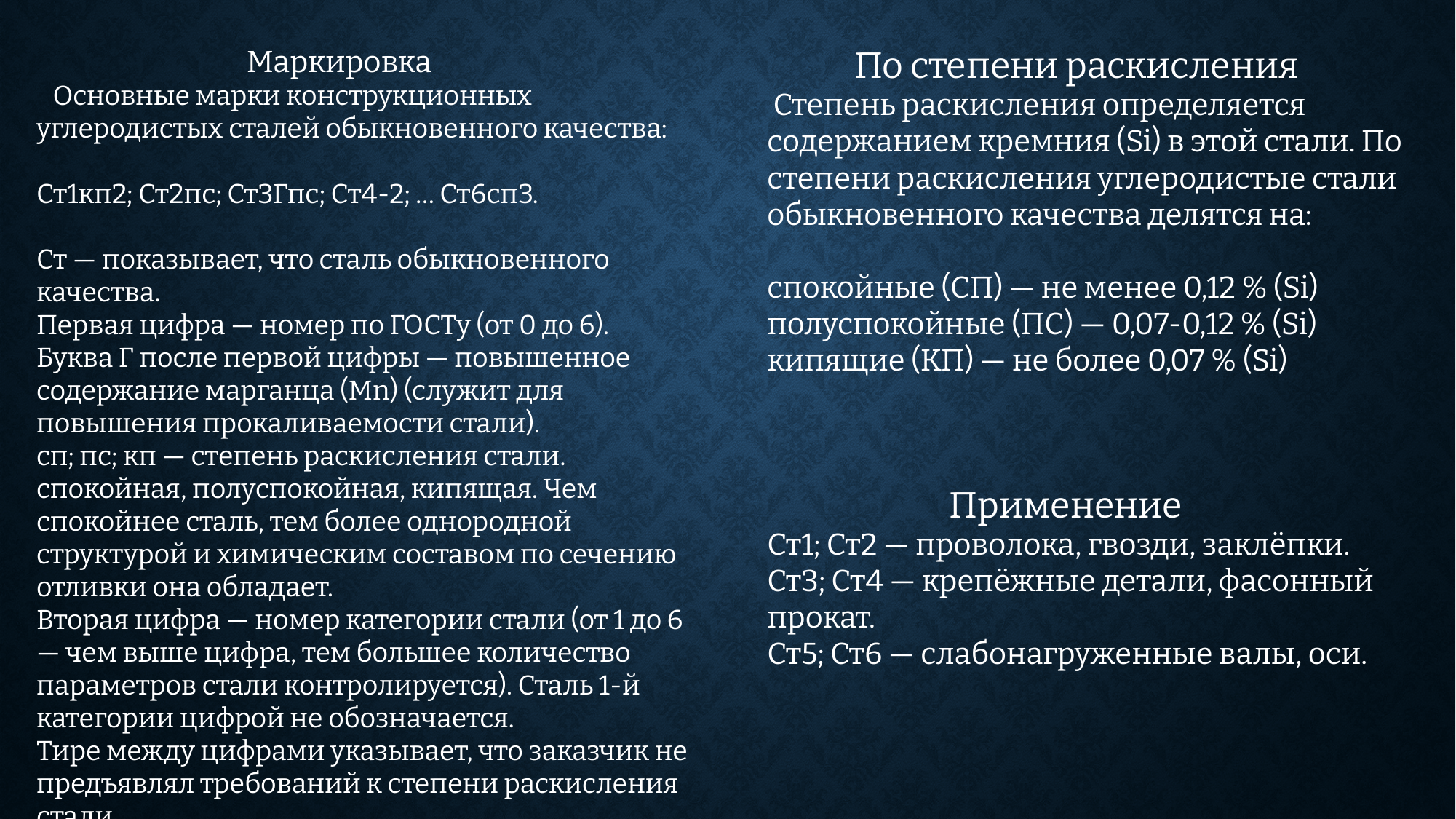

Маркировка
   Основные марки конструкционных углеродистых сталей обыкновенного качества:

Ст1кп2; Ст2пс; Ст3Гпс; Ст4-2; … Ст6сп3.

Ст — показывает, что сталь обыкновенного качества.
Первая цифра — номер по ГОСТу (от 0 до 6).
Буква Г после первой цифры — повышенное содержание марганца (Mn) (служит для повышения прокаливаемости стали).
сп; пс; кп — степень раскисления стали. спокойная, полуспокойная, кипящая. Чем спокойнее сталь, тем более однородной структурой и химическим составом по сечению отливки она обладает.
Вторая цифра — номер категории стали (от 1 до 6 — чем выше цифра, тем большее количество параметров стали контролируется). Сталь 1-й категории цифрой не обозначается.
Тире между цифрами указывает, что заказчик не предъявлял требований к степени раскисления стали.
            По степени раскисления
 Степень раскисления определяется содержанием кремния (Si) в этой стали. По степени раскисления углеродистые стали обыкновенного качества делятся на:

спокойные (СП) — не менее 0,12 % (Si)
полуспокойные (ПС) — 0,07-0,12 % (Si)
кипящие (КП) — не более 0,07 % (Si)
                         Применение
Ст1; Ст2 — проволока, гвозди, заклёпки.
Ст3; Ст4 — крепёжные детали, фасонный прокат.
Ст5; Ст6 — слабонагруженные валы, оси.